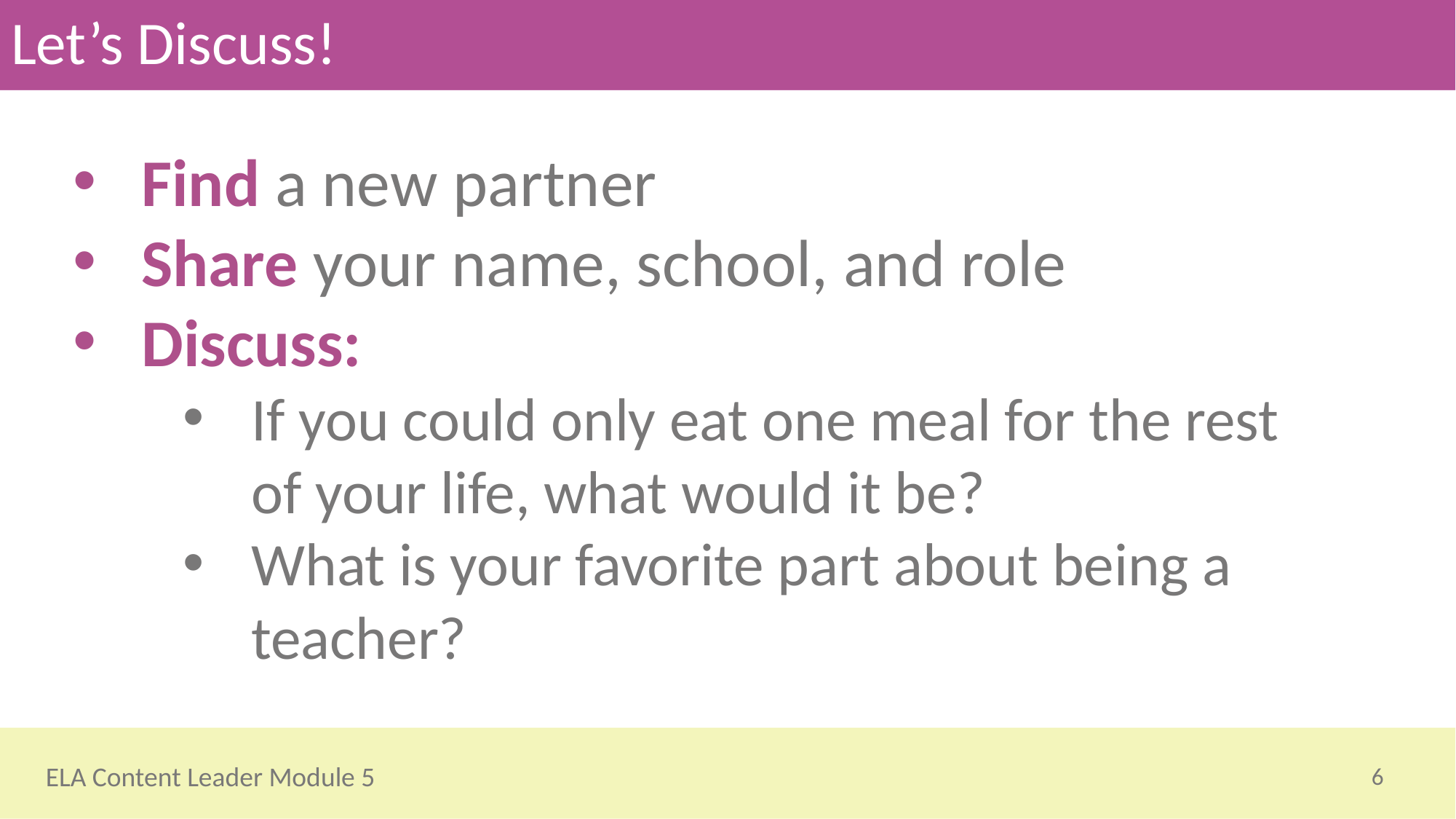

# Let’s Discuss!
Find a new partner
Share your name, school, and role
Discuss:
If you could only eat one meal for the rest of your life, what would it be?
What is your favorite part about being a teacher?

6